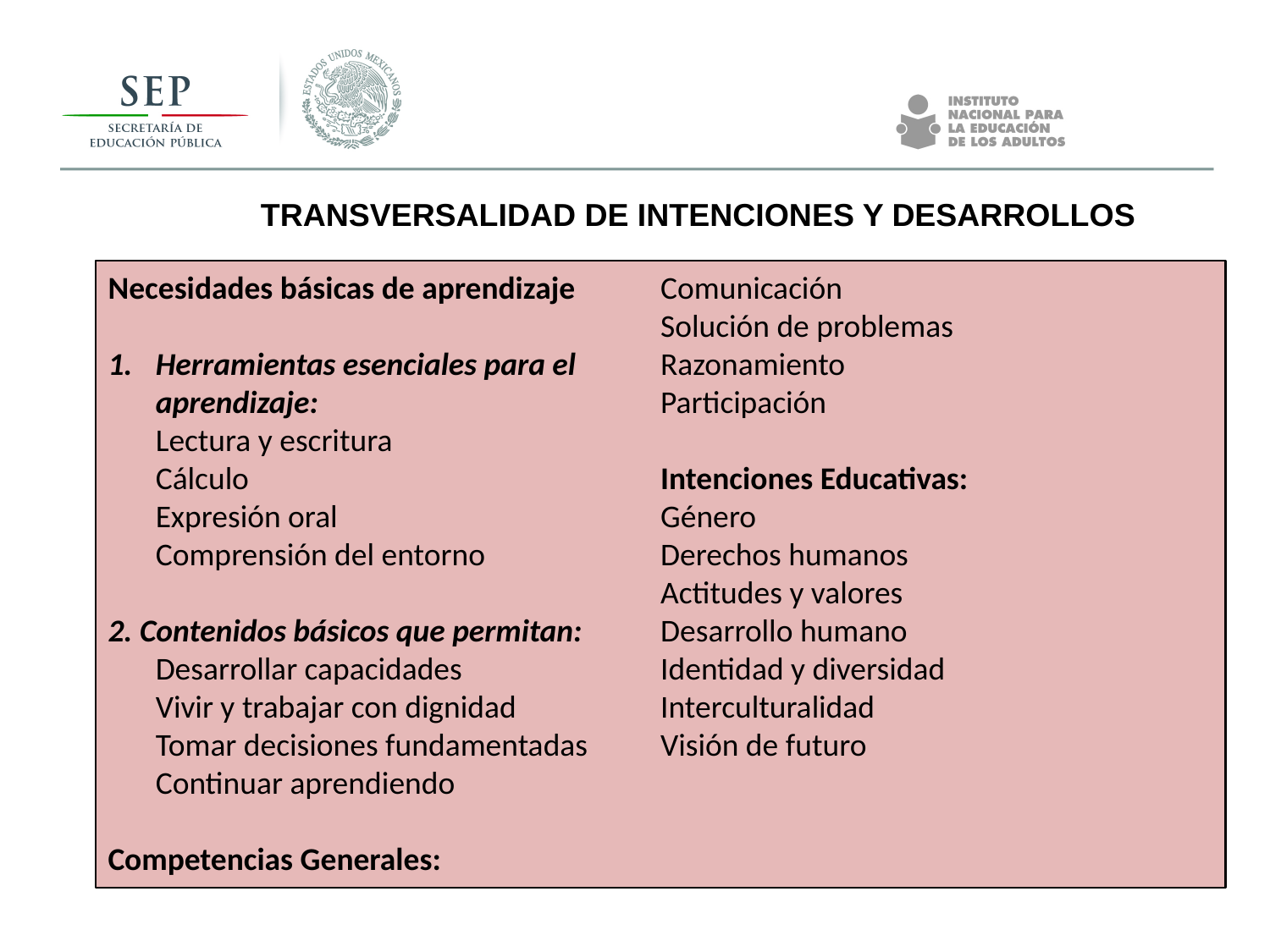

TRANSVERSALIDAD DE INTENCIONES Y DESARROLLOS
Necesidades básicas de aprendizaje

Herramientas esenciales para el aprendizaje:
	Lectura y escritura
	Cálculo
	Expresión oral
	Comprensión del entorno

2. Contenidos básicos que permitan:
	Desarrollar capacidades
	Vivir y trabajar con dignidad
	Tomar decisiones fundamentadas
	Continuar aprendiendo

Competencias Generales:
Comunicación
Solución de problemas
Razonamiento
Participación

Intenciones Educativas:
Género
Derechos humanos
Actitudes y valores
Desarrollo humano
Identidad y diversidad
Interculturalidad
Visión de futuro